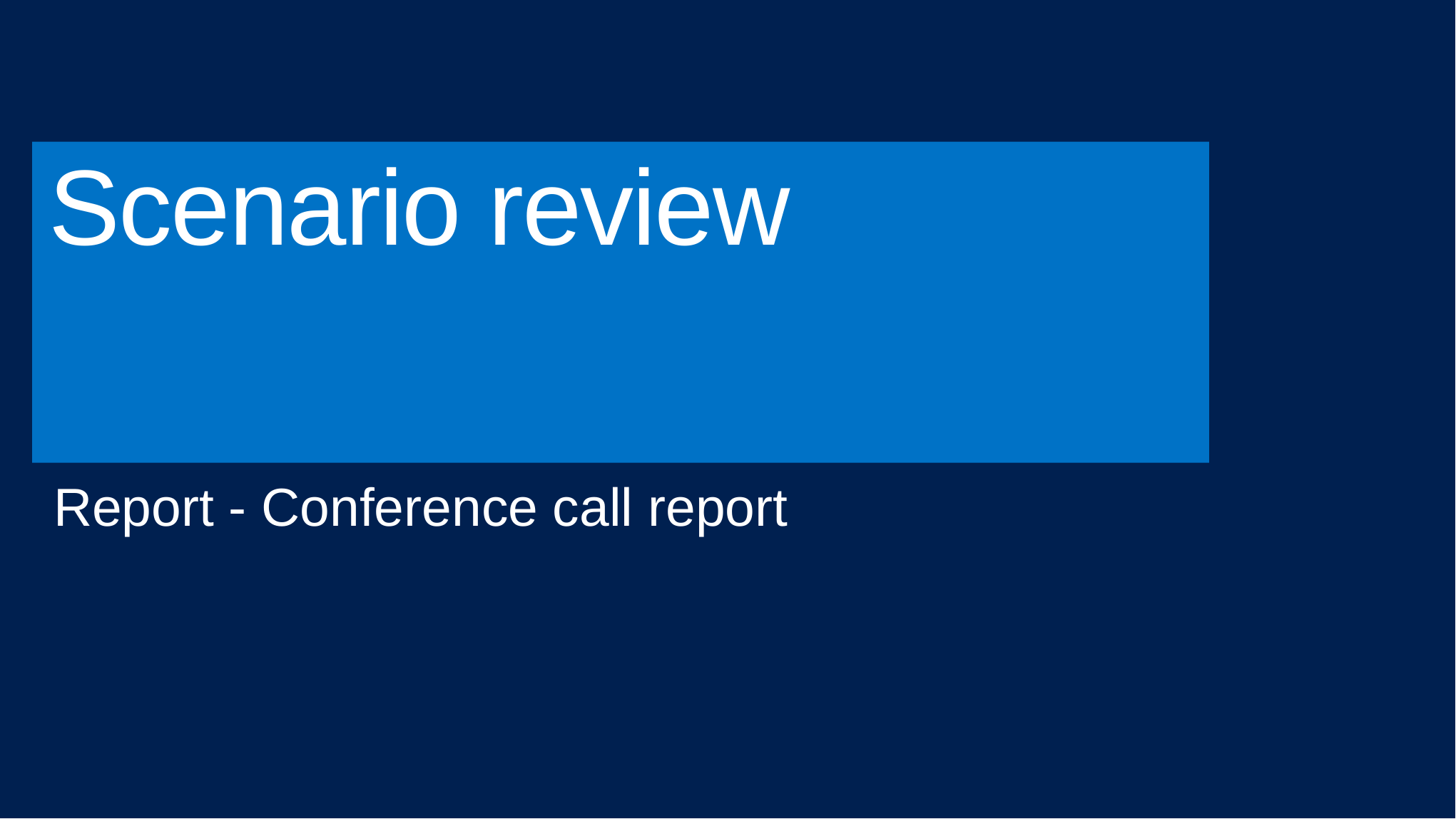

# Scenario review
Report - Conference call report